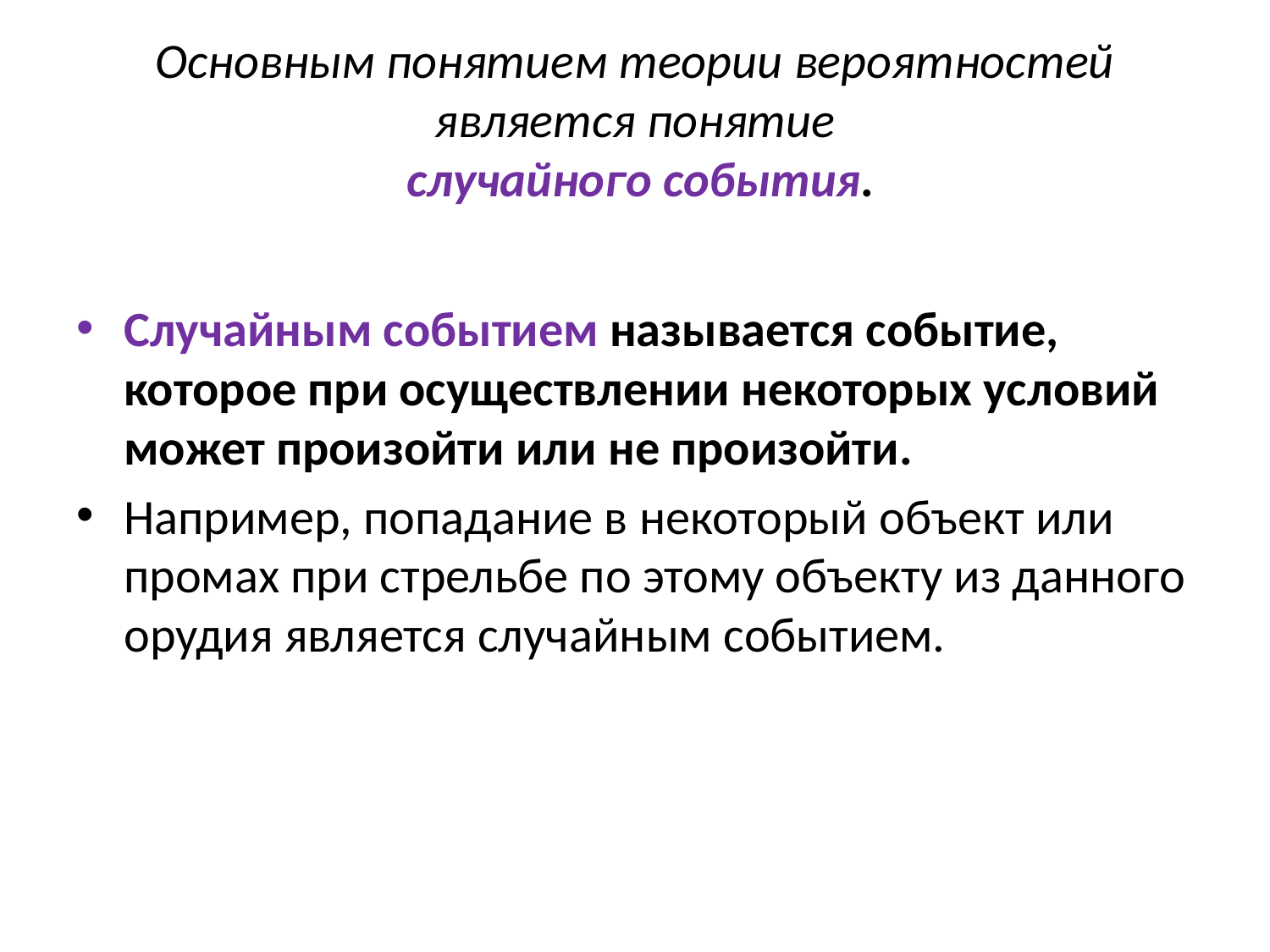

# Основным понятием теории вероятностей является понятие  случайного события.

Случайным событием называется событие, которое при осуществлении некоторых условий может произойти или не произойти.
Например, попадание в некоторый объект или промах при стрельбе по этому объекту из данного орудия является случайным событием.